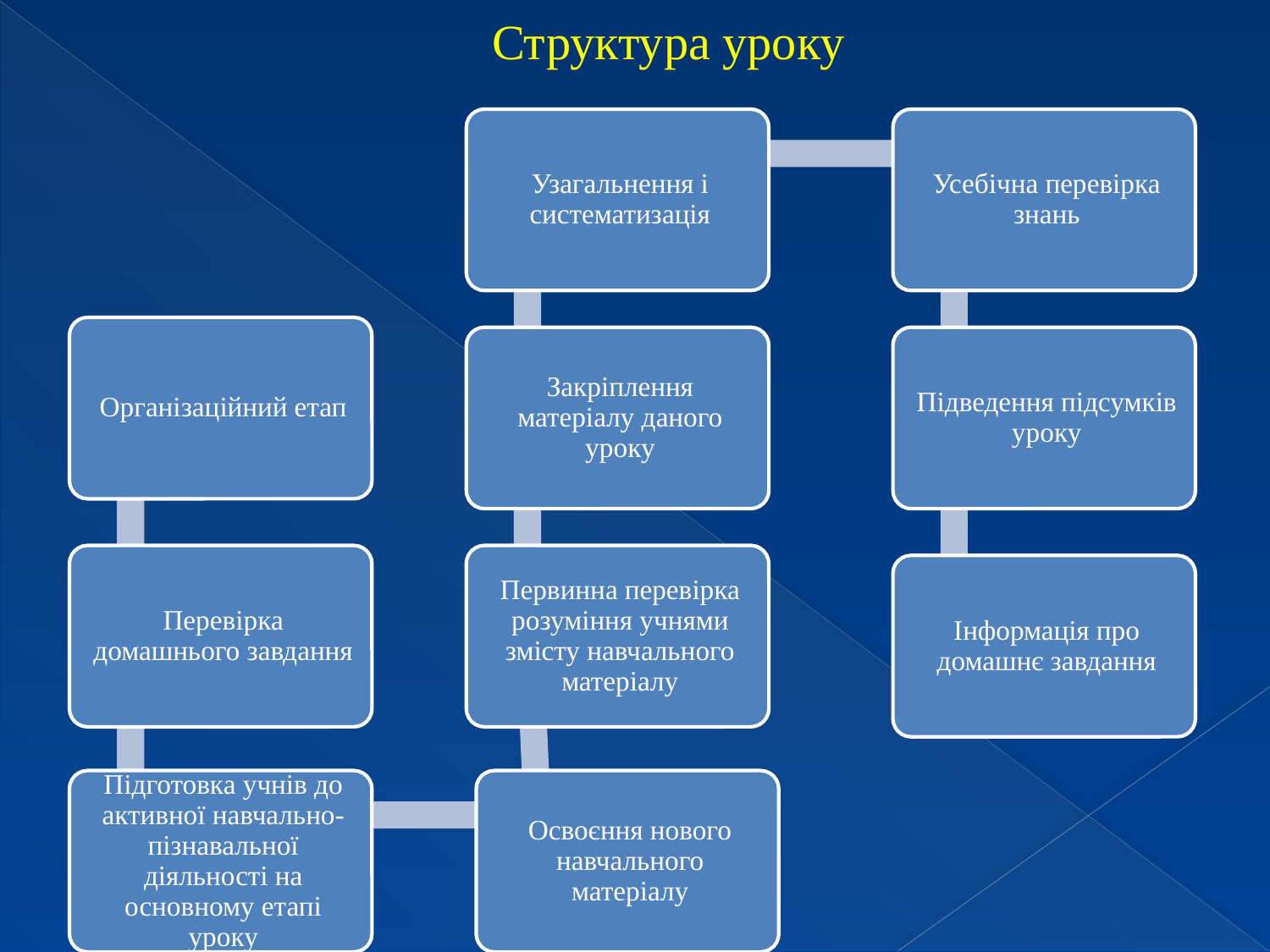

# Структура уроку
Організаційний етап
Перевірка домашнього завдання
Підготовка учнів до активної навчально-пізнавальної діяльності на основному етапі уроку
Освоєння нового навчального матеріалу
Первинна перевірка розуміння учнями змісту навчального матеріалу
Закріплення матеріалу даного уроку
Узагальнення і систематизація
Усебічна перевірка знань
Підведення підсумків уроку
Інформація про домашнє завдання